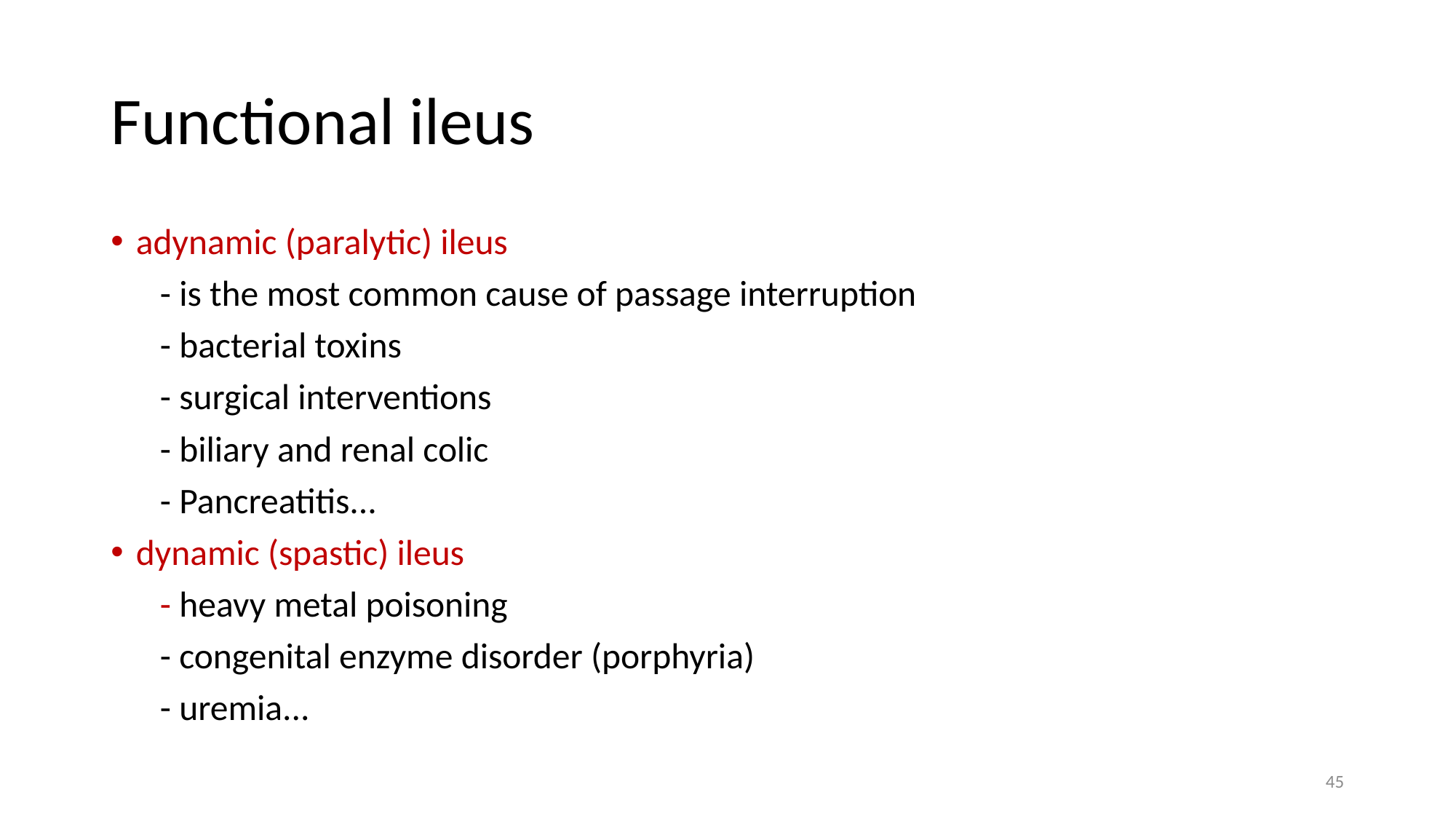

# Functional ileus
adynamic (paralytic) ileus
      - is the most common cause of passage interruption
      - bacterial toxins
      - surgical interventions
      - biliary and renal colic
      - Pancreatitis...
dynamic (spastic) ileus
      - heavy metal poisoning
      - congenital enzyme disorder (porphyria)
      - uremia...
45